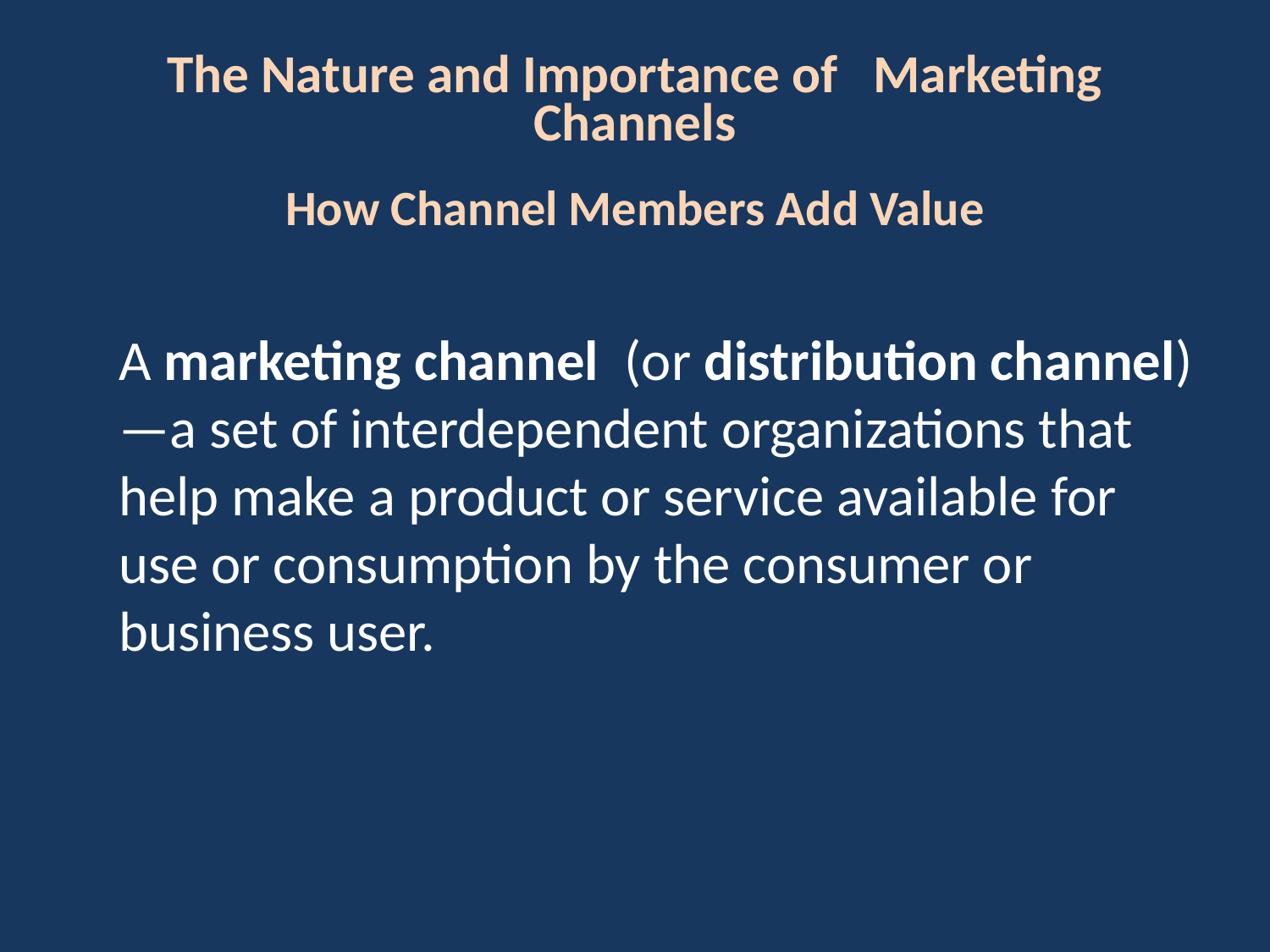

# The Nature and Importance of   Marketing Channels
How Channel Members Add Value

A marketing channel  (or distribution channel)—a set of interdependent organizations that help make a product or service available for use or consumption by the consumer or business user.